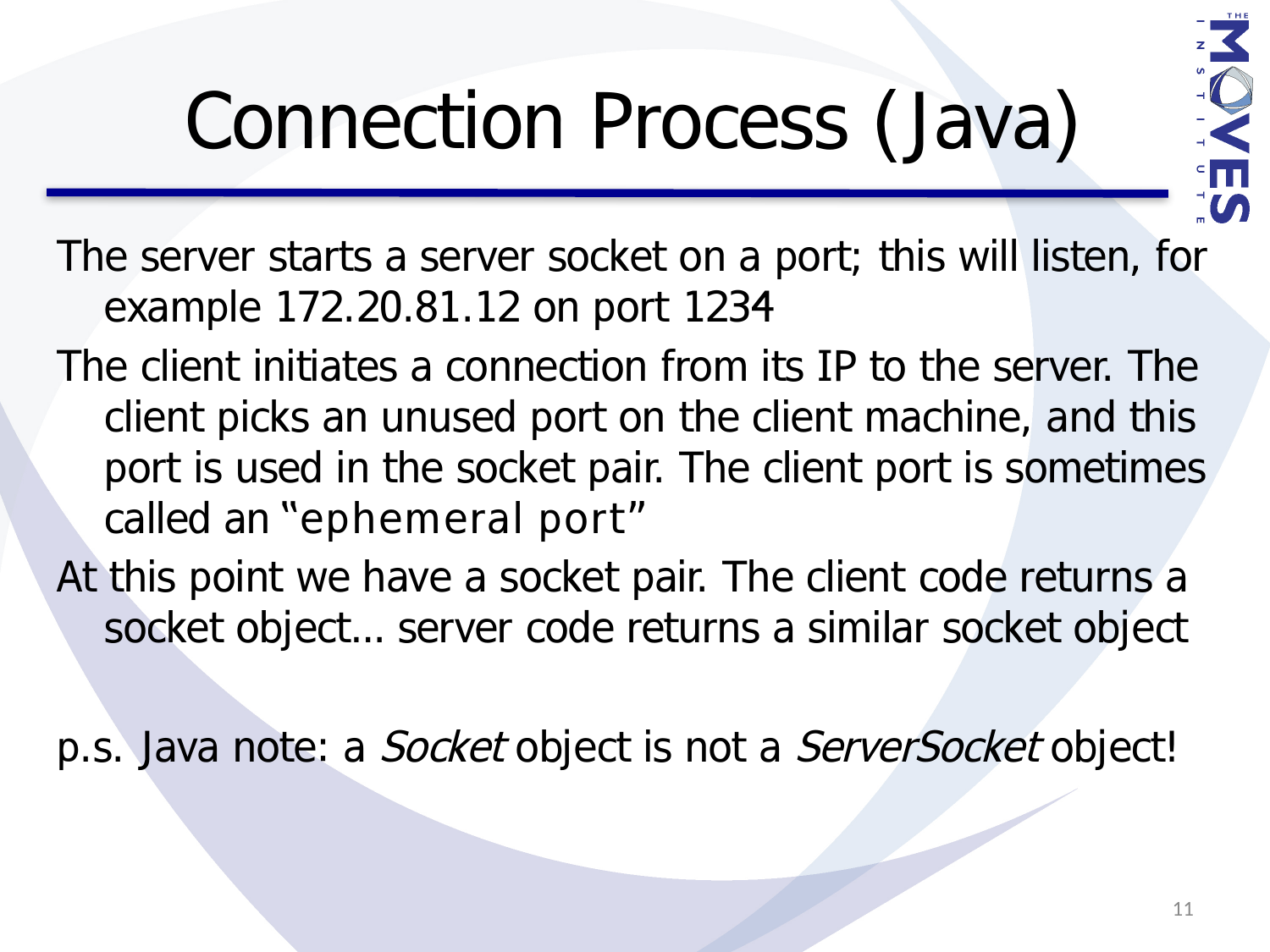

# Connection Process (Java)
The server starts a server socket on a port; this will listen, for example 172.20.81.12 on port 1234
The client initiates a connection from its IP to the server. The client picks an unused port on the client machine, and this port is used in the socket pair. The client port is sometimes called an “ephemeral port”
At this point we have a socket pair. The client code returns a socket object… server code returns a similar socket object

p.s. Java note: a Socket object is not a ServerSocket object!
11